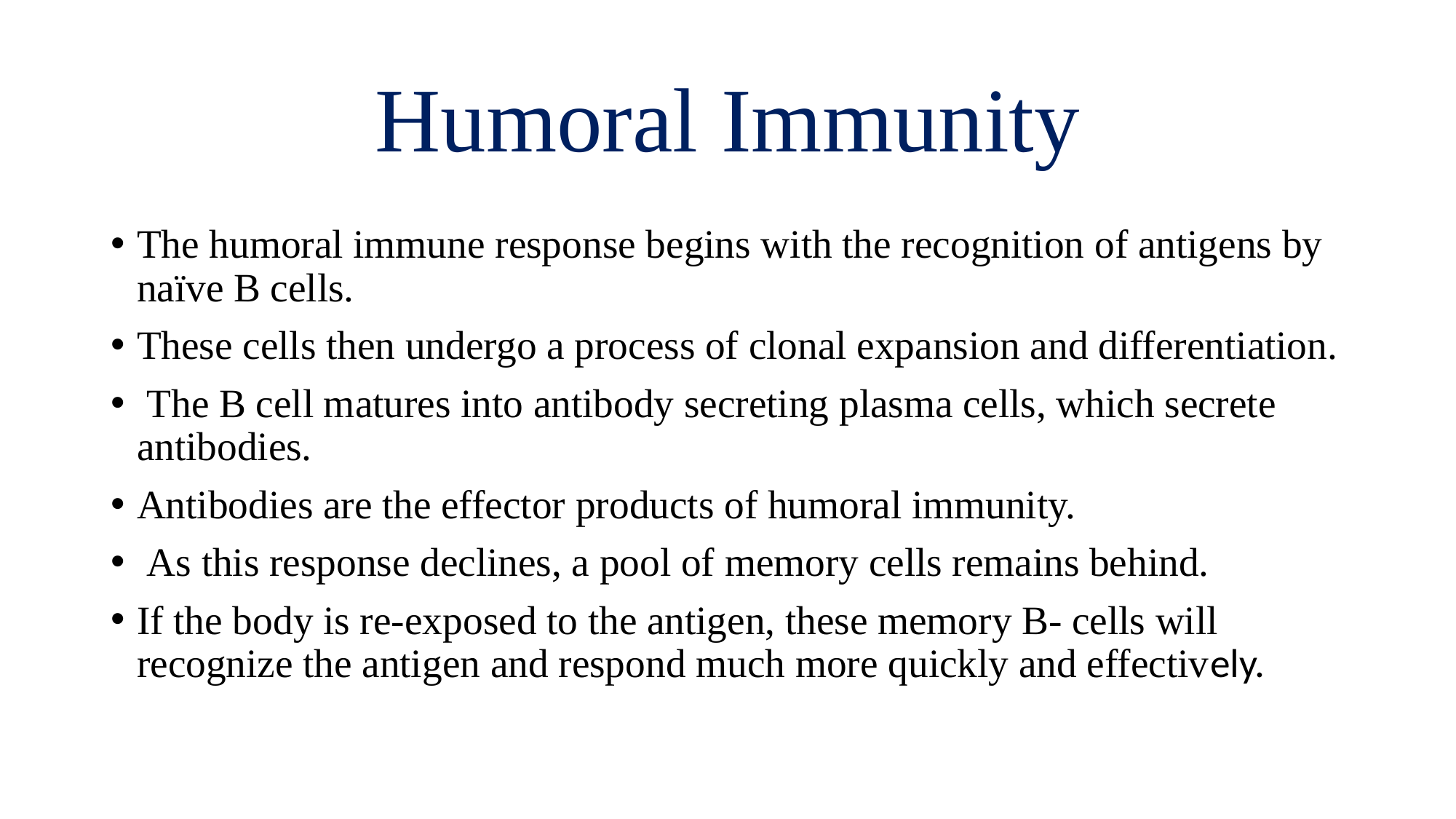

# Humoral Immunity
The humoral immune response begins with the recognition of antigens by naïve B cells.
These cells then undergo a process of clonal expansion and differentiation.
 The B cell matures into antibody secreting plasma cells, which secrete antibodies.
Antibodies are the effector products of humoral immunity.
 As this response declines, a pool of memory cells remains behind.
If the body is re-exposed to the antigen, these memory B- cells will recognize the antigen and respond much more quickly and effectively.